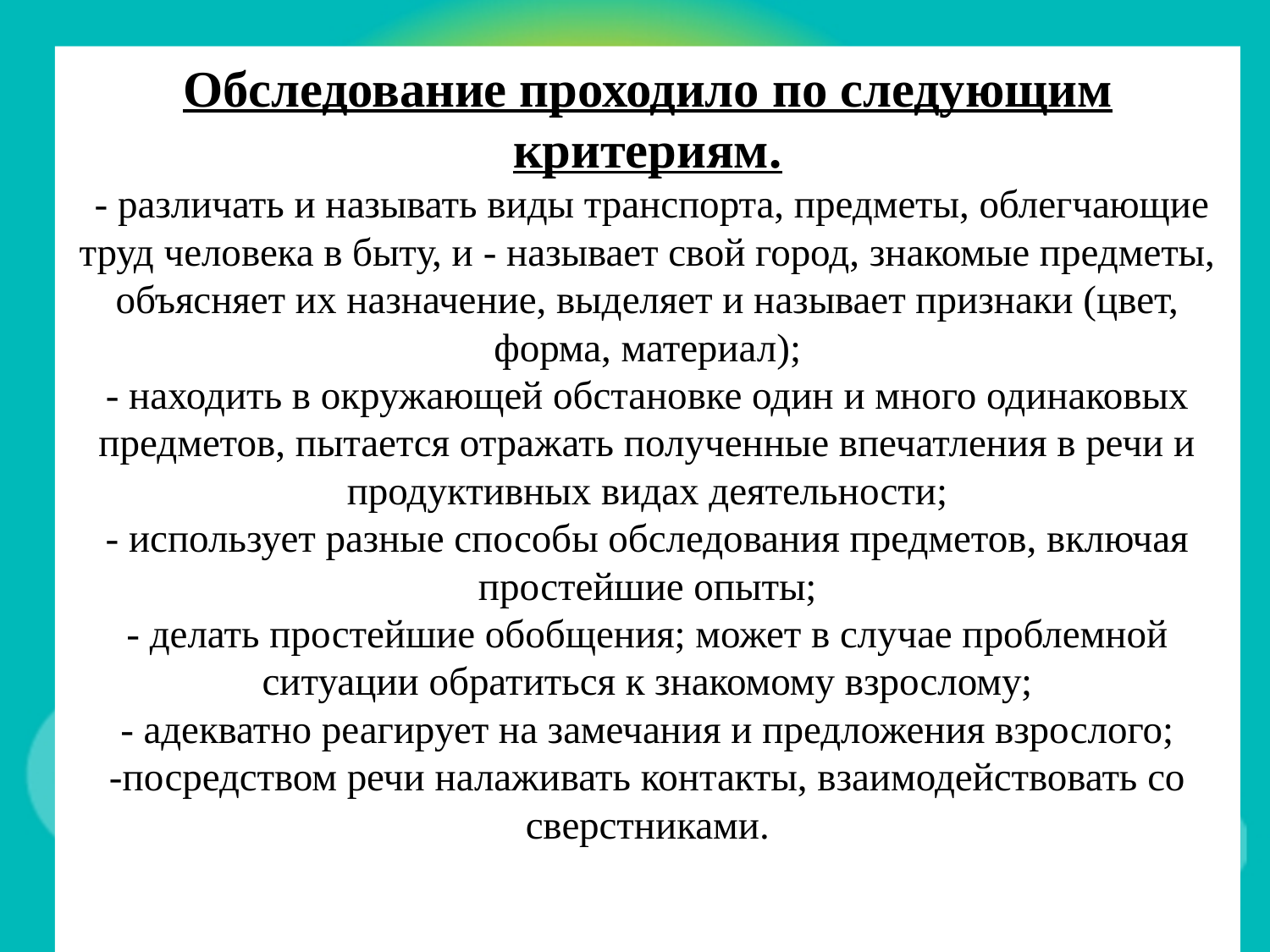

# Обследование проходило по следующим критериям. - различать и называть виды транспорта, предметы, облегчающие труд человека в быту, и - называет свой город, знакомые предметы, объясняет их назначение, выделяет и называет признаки (цвет, форма, материал); - находить в окружающей обстановке один и много одинаковых предметов, пытается отражать полученные впечатления в речи и продуктивных видах деятельности; - использует разные способы обследования предметов, включая простейшие опыты; - делать простейшие обобщения; может в случае проблемной ситуации обратиться к знакомому взрослому; - адекватно реагирует на замечания и предложения взрослого; -посредством речи налаживать контакты, взаимодействовать со сверстниками.